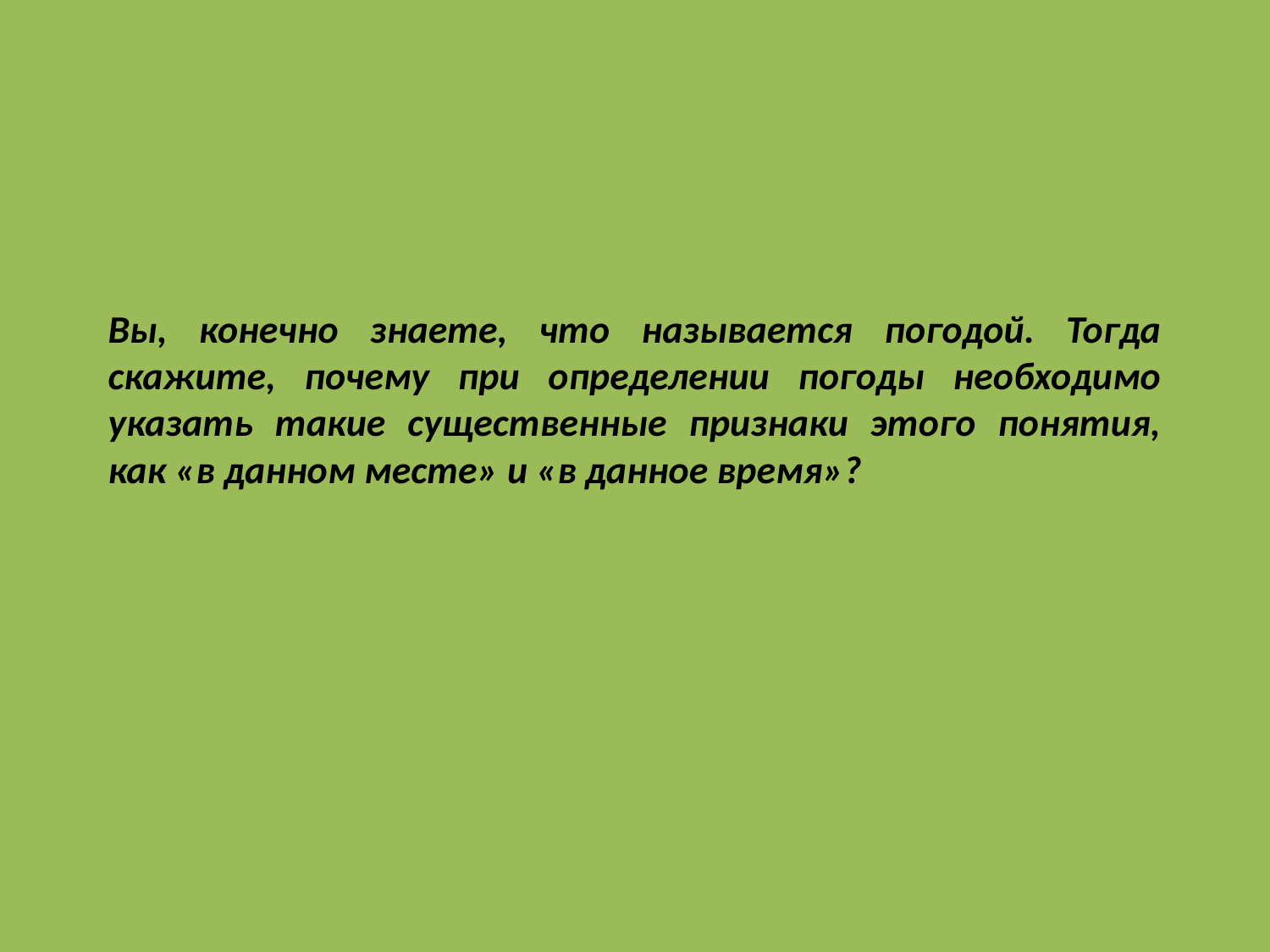

# Вы, конечно знаете, что называется погодой. Тогда скажите, почему при определении погоды необходимо указать такие существенные признаки этого понятия, как «в данном месте» и «в данное время»?